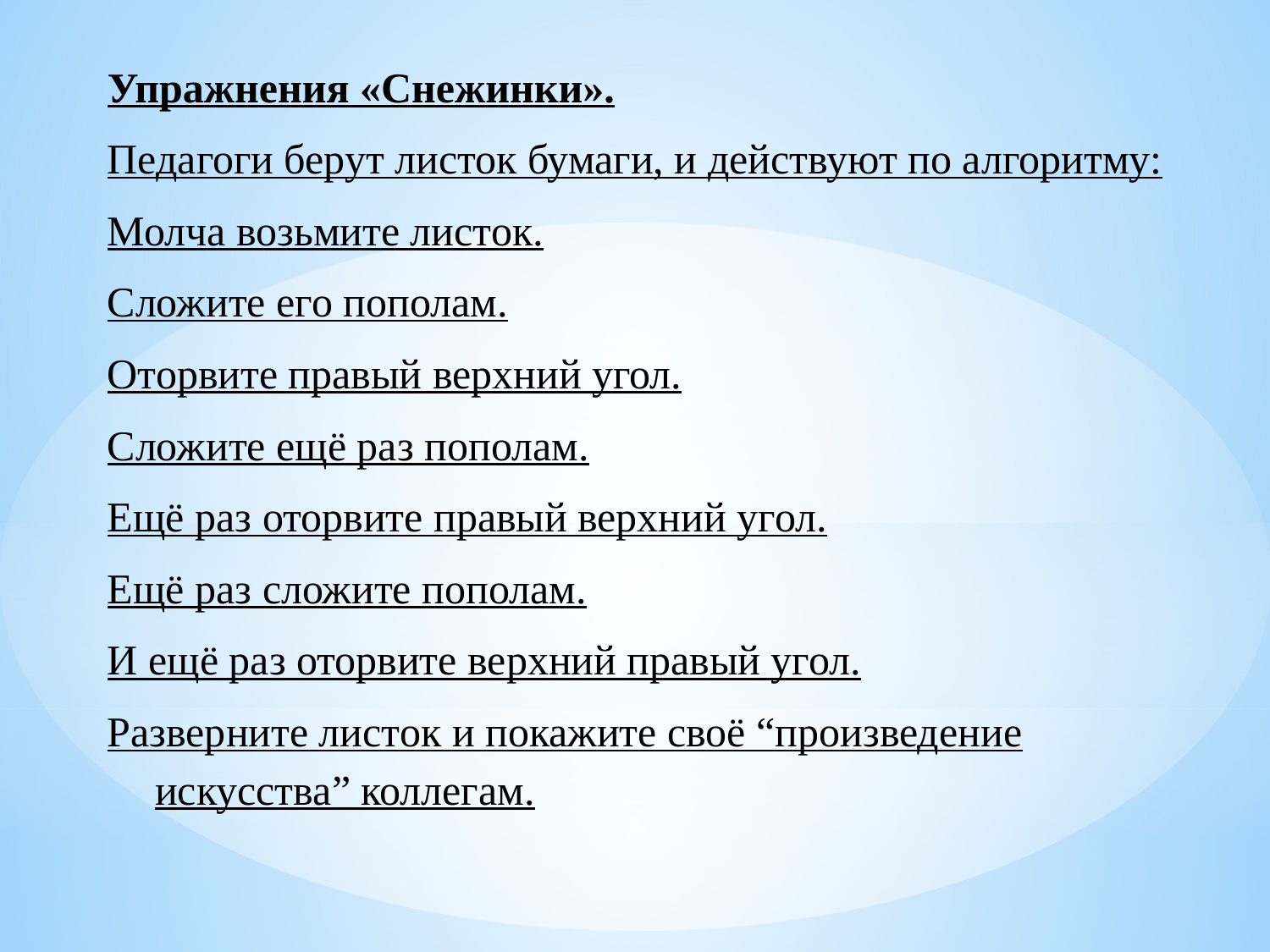

Упражнения «Снежинки».
Педагоги берут листок бумаги, и действуют по алгоритму:
Молча возьмите листок.
Сложите его пополам.
Оторвите правый верхний угол.
Сложите ещё раз пополам.
Ещё раз оторвите правый верхний угол.
Ещё раз сложите пополам.
И ещё раз оторвите верхний правый угол.
Разверните листок и покажите своё “произведение искусства” коллегам.